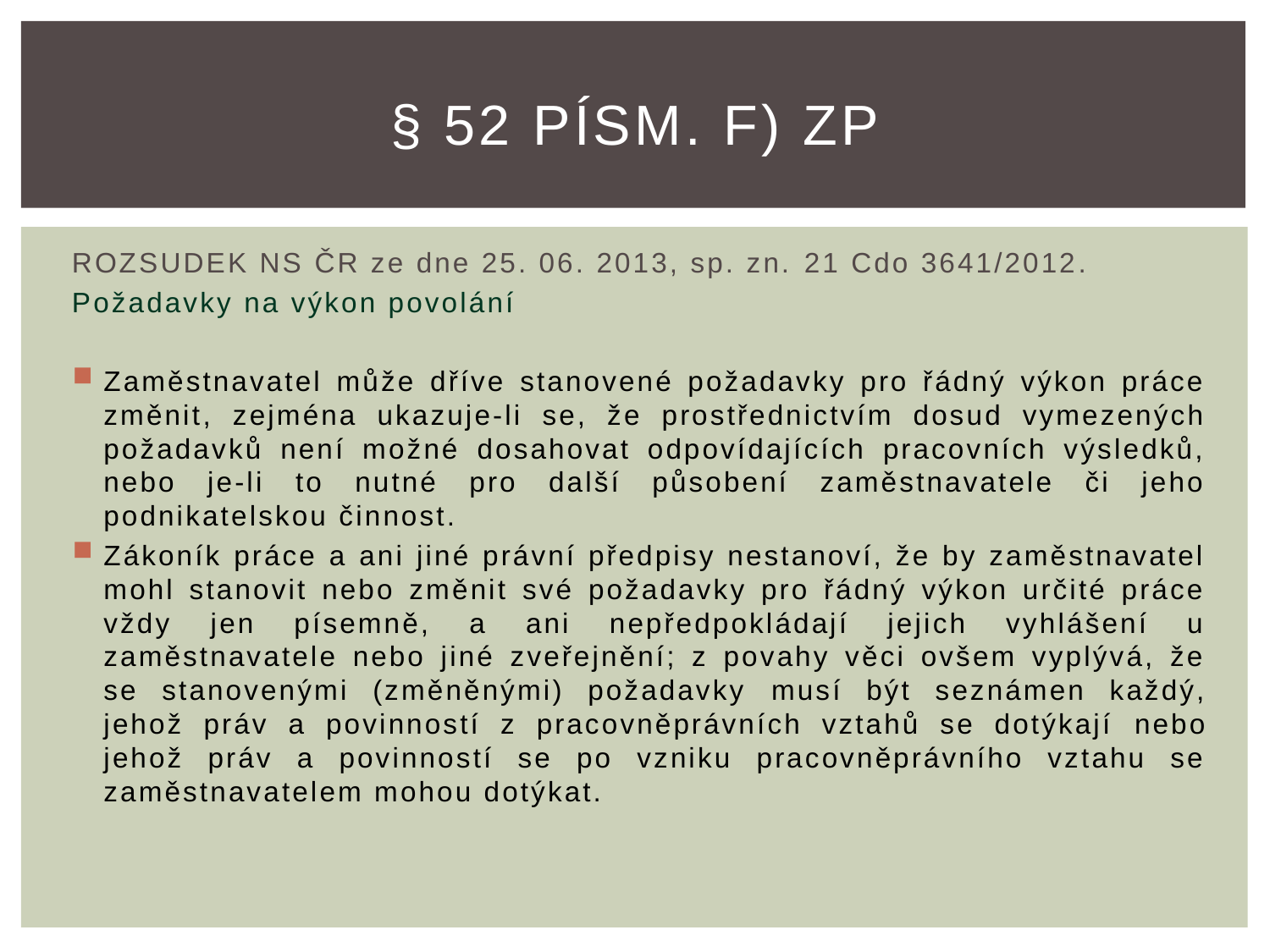

# § 52 písm. F) ZP
ROZSUDEK NS ČR ze dne 25. 06. 2013, sp. zn. 21 Cdo 3641/2012.
Požadavky na výkon povolání

Zaměstnavatel může dříve stanovené požadavky pro řádný výkon práce změnit, zejména ukazuje-li se, že prostřednictvím dosud vymezených požadavků není možné dosahovat odpovídajících pracovních výsledků, nebo je-li to nutné pro další působení zaměstnavatele či jeho podnikatelskou činnost.
Zákoník práce a ani jiné právní předpisy nestanoví, že by zaměstnavatel mohl stanovit nebo změnit své požadavky pro řádný výkon určité práce vždy jen písemně, a ani nepředpokládají jejich vyhlášení u zaměstnavatele nebo jiné zveřejnění; z povahy věci ovšem vyplývá, že se stanovenými (změněnými) požadavky musí být seznámen každý, jehož práv a povinností z pracovněprávních vztahů se dotýkají nebo jehož práv a povinností se po vzniku pracovněprávního vztahu se zaměstnavatelem mohou dotýkat.